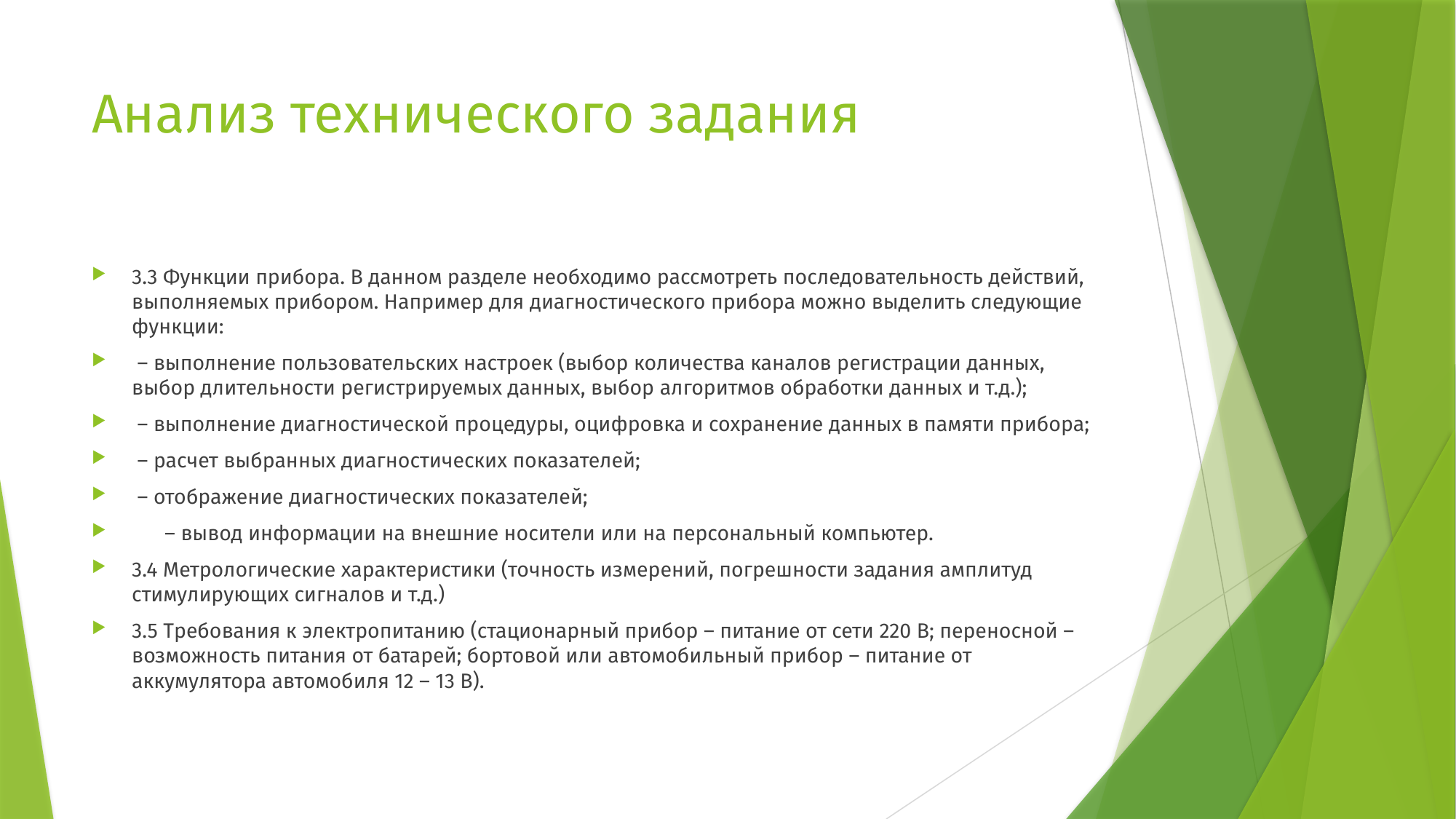

# Анализ технического задания
3.3 Функции прибора. В данном разделе необходимо рассмотреть последовательность действий, выполняемых прибором. Например для диагностического прибора можно выделить следующие функции:
 – выполнение пользовательских настроек (выбор количества каналов регистрации данных, выбор длительности регистрируемых данных, выбор алгоритмов обработки данных и т.д.);
 – выполнение диагностической процедуры, оцифровка и сохранение данных в памяти прибора;
 – расчет выбранных диагностических показателей;
 – отображение диагностических показателей;
      – вывод информации на внешние носители или на персональный компьютер.
3.4 Метрологические характеристики (точность измерений, погрешности задания амплитуд стимулирующих сигналов и т.д.)
3.5 Требования к электропитанию (стационарный прибор – питание от сети 220 В; переносной – возможность питания от батарей; бортовой или автомобильный прибор – питание от аккумулятора автомобиля 12 – 13 В).